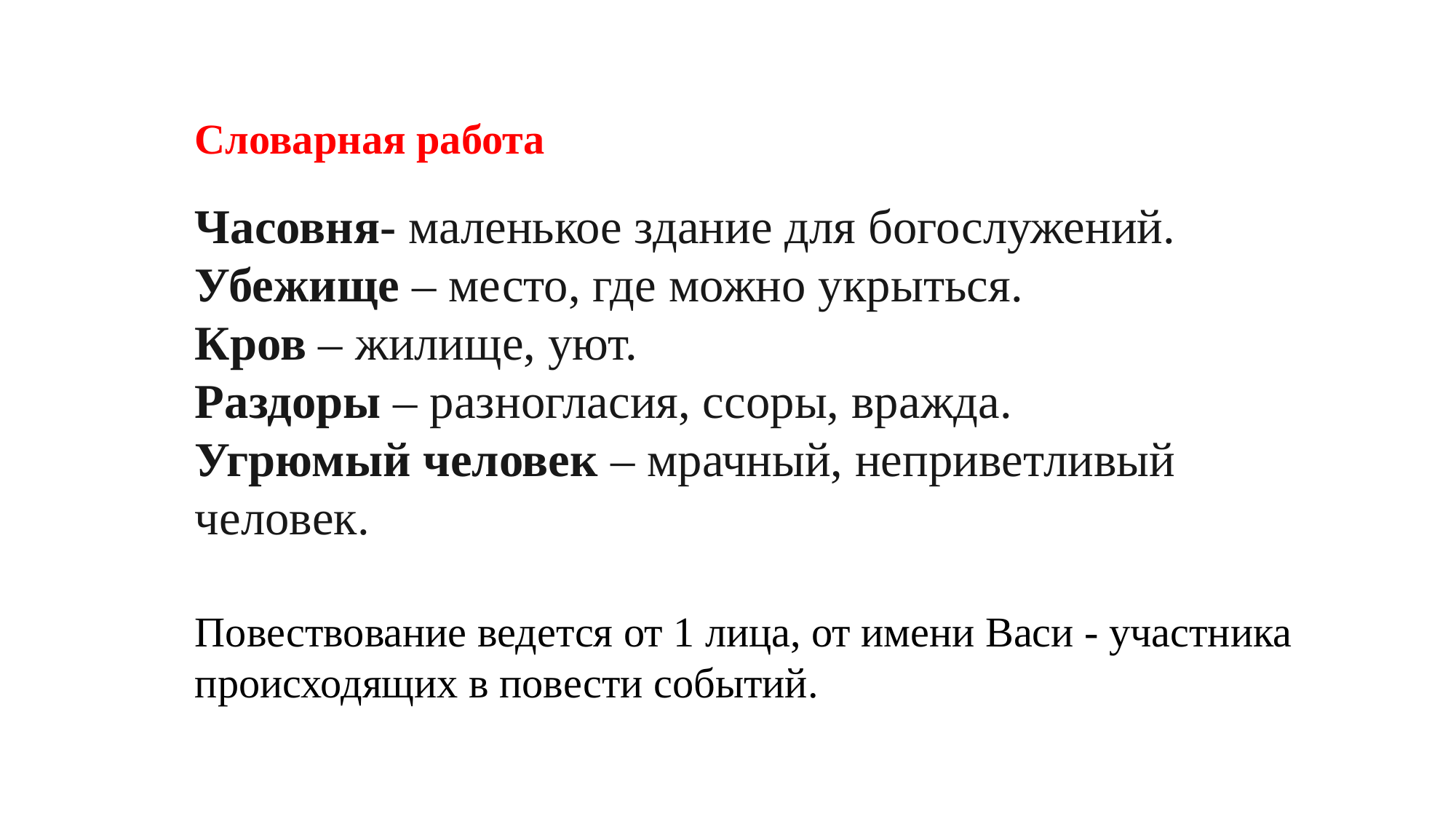

Словарная работа

Часовня- маленькое здание для богослужений.
Убежище – место, где можно укрыться.
Кров – жилище, уют.
Раздоры – разногласия, ссоры, вражда.
Угрюмый человек – мрачный, неприветливый человек.
Повествование ведется от 1 лица, от имени Васи - участника происходящих в повести событий.